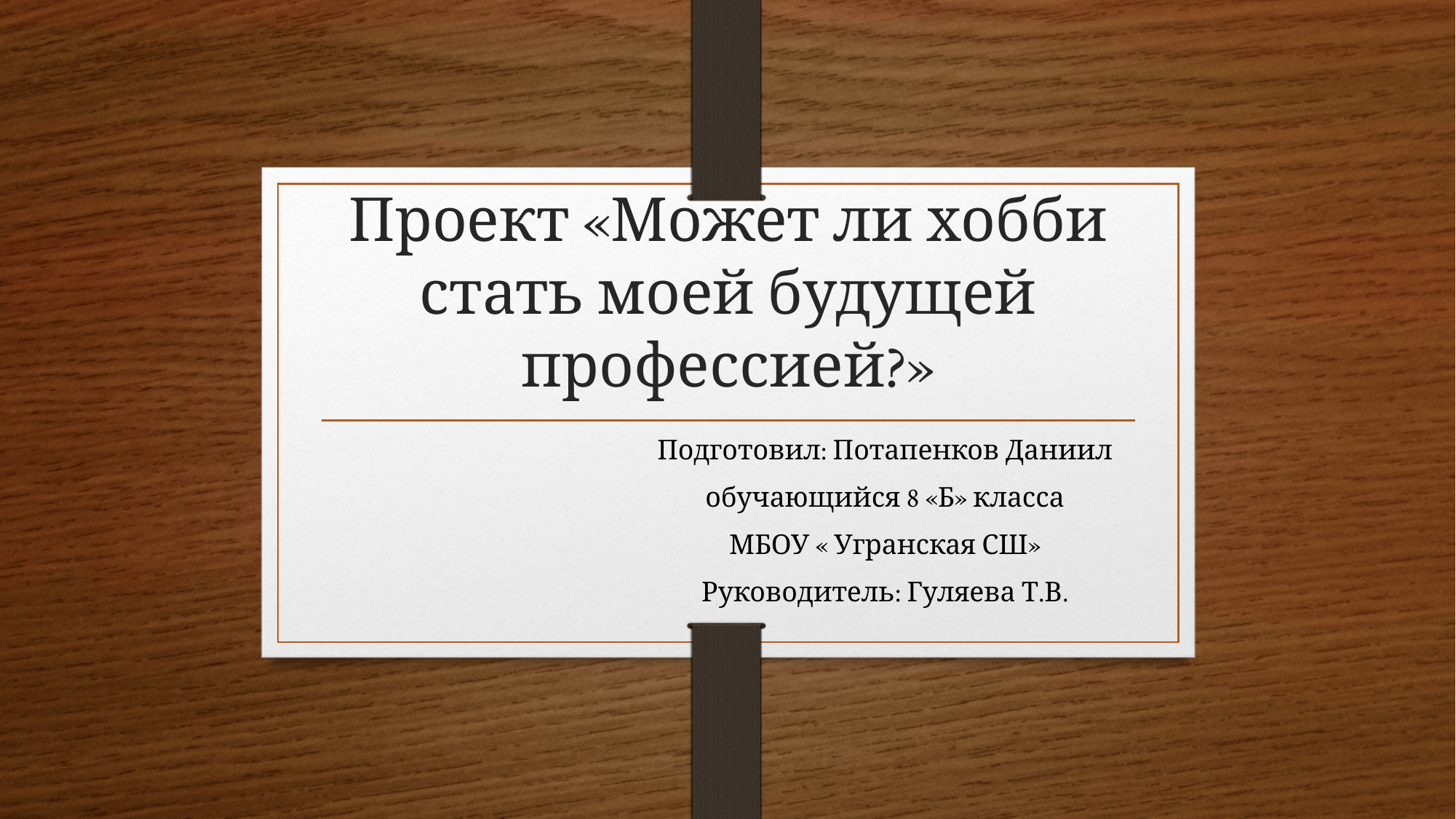

# Проект «Может ли хобби стать моей будущей профессией?»
Подготовил: Потапенков Даниил
обучающийся 8 «Б» класса
МБОУ « Угранская СШ»
Руководитель: Гуляева Т.В.